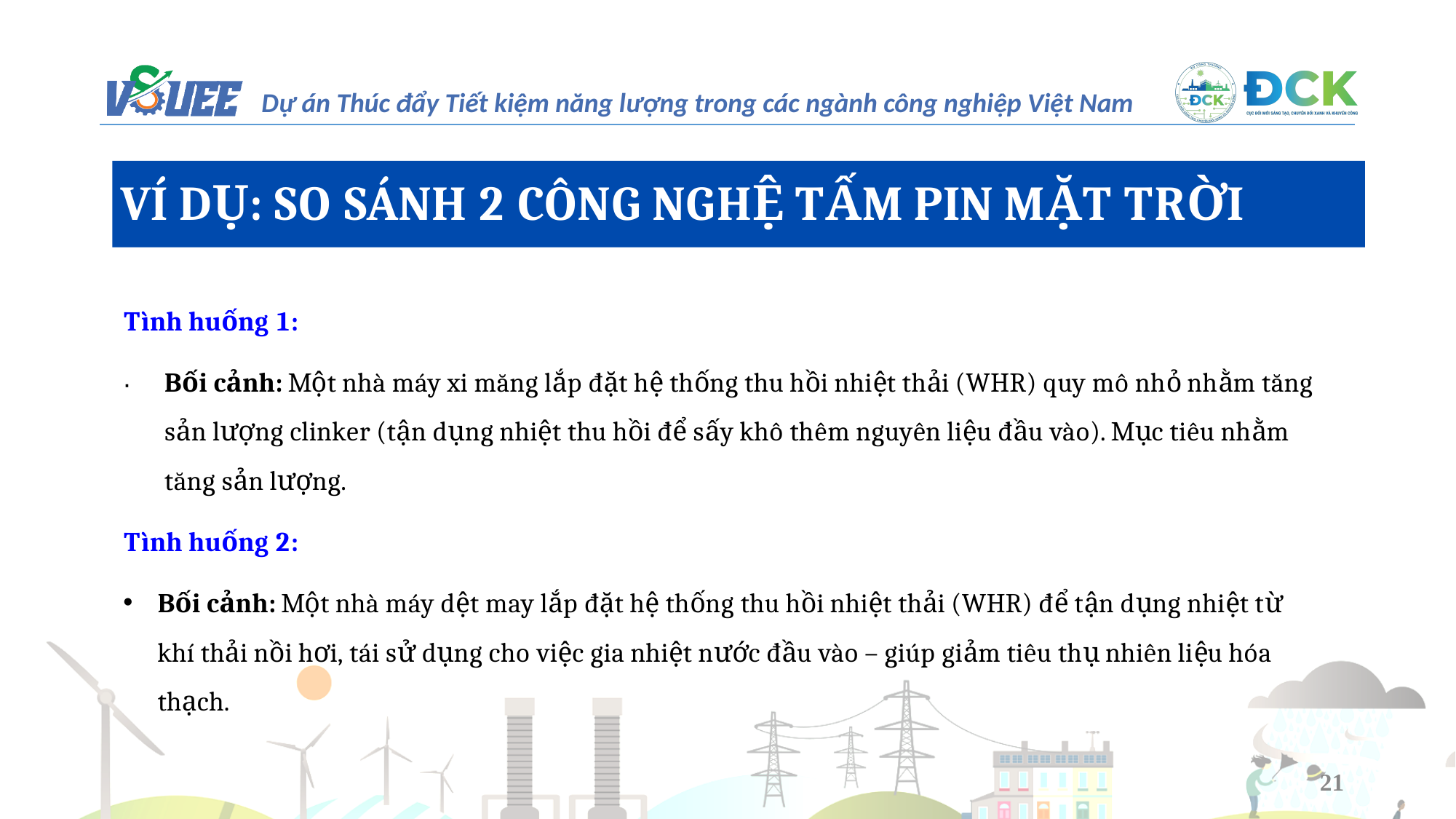

VÍ DỤ: SO SÁNH 2 CÔNG NGHỆ TẤM PIN MẶT TRỜI
Tình huống 1:
Bối cảnh: Một nhà máy xi măng lắp đặt hệ thống thu hồi nhiệt thải (WHR) quy mô nhỏ nhằm tăng sản lượng clinker (tận dụng nhiệt thu hồi để sấy khô thêm nguyên liệu đầu vào). Mục tiêu nhằm tăng sản lượng.
Tình huống 2:
Bối cảnh: Một nhà máy dệt may lắp đặt hệ thống thu hồi nhiệt thải (WHR) để tận dụng nhiệt từ khí thải nồi hơi, tái sử dụng cho việc gia nhiệt nước đầu vào – giúp giảm tiêu thụ nhiên liệu hóa thạch.
21